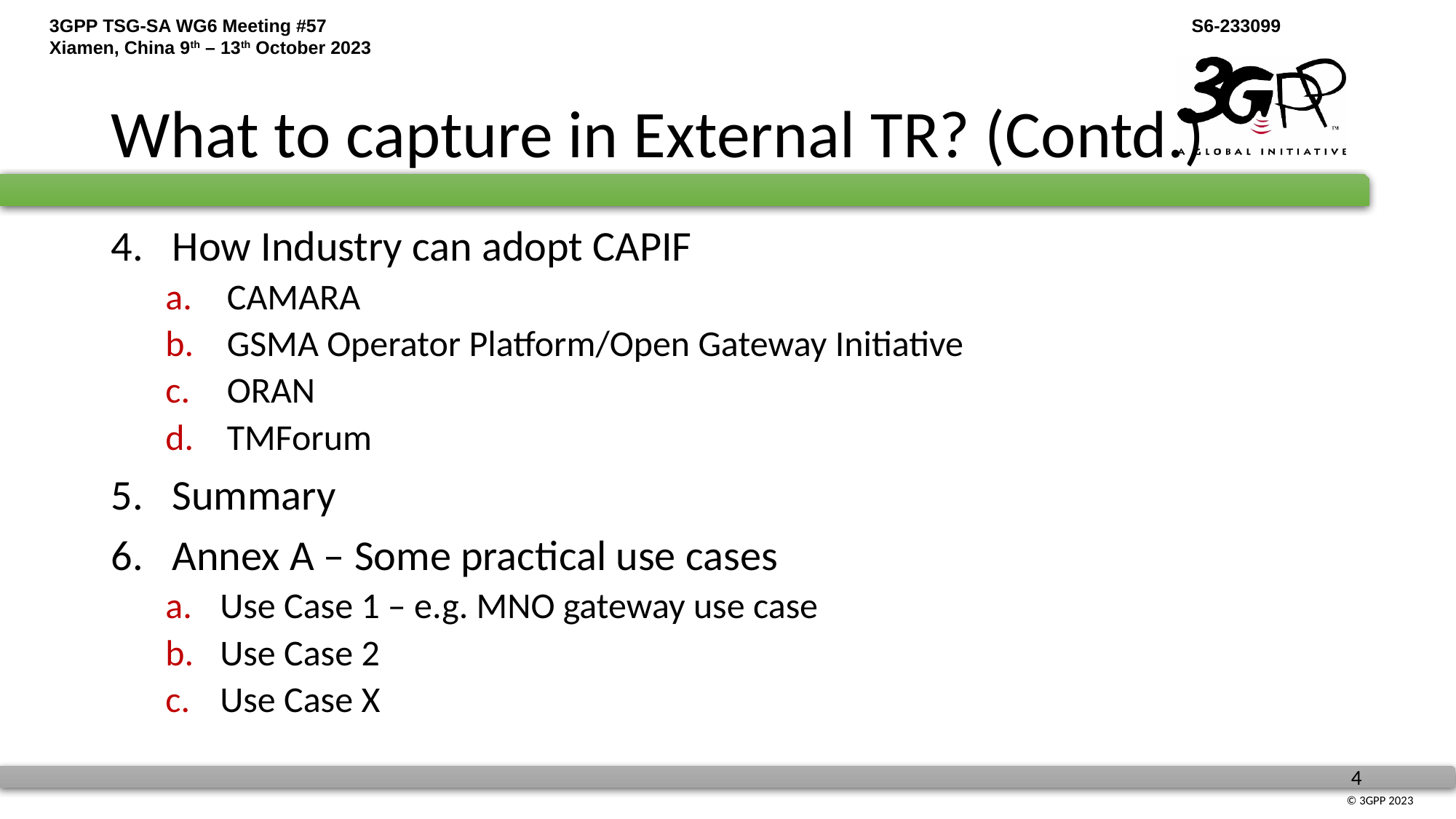

# What to capture in External TR? (Contd.)
How Industry can adopt CAPIF
CAMARA
GSMA Operator Platform/Open Gateway Initiative
ORAN
TMForum
Summary
Annex A – Some practical use cases
Use Case 1 – e.g. MNO gateway use case
Use Case 2
Use Case X